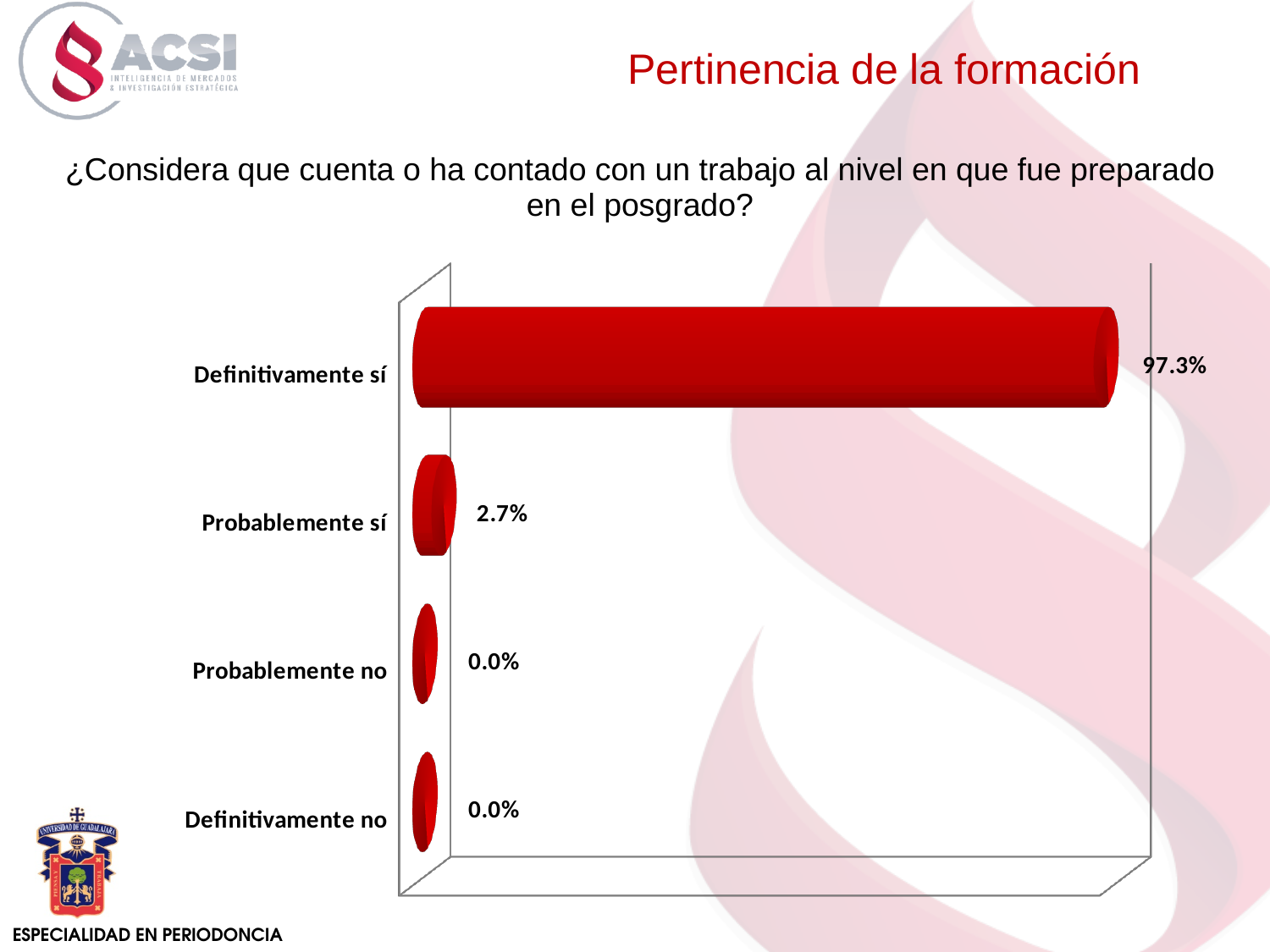

Pertinencia de la formación

[unsupported chart]

¿Considera que cuenta o ha contado con un trabajo al nivel en que fue preparado en el posgrado?